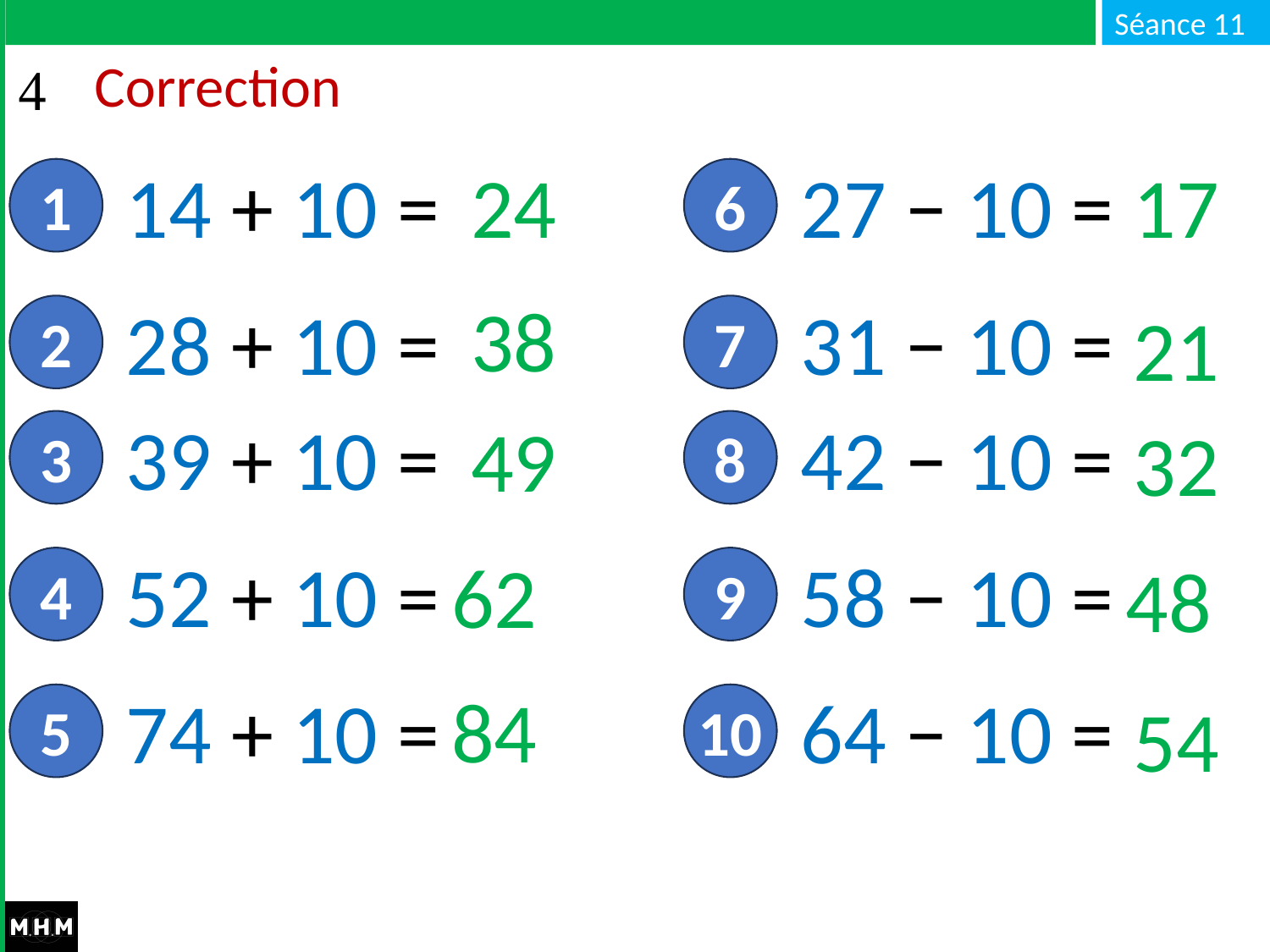

# Correction
14 + 10 = …
24
27 − 10 = …
17
1
6
38
28 + 10 = …
31 − 10 = …
21
2
7
39 + 10 = …
42 − 10 = …
49
32
3
8
52 + 10 = …
58 − 10 = …
62
48
4
9
84
74 + 10 = …
64 − 10 = …
54
5
10